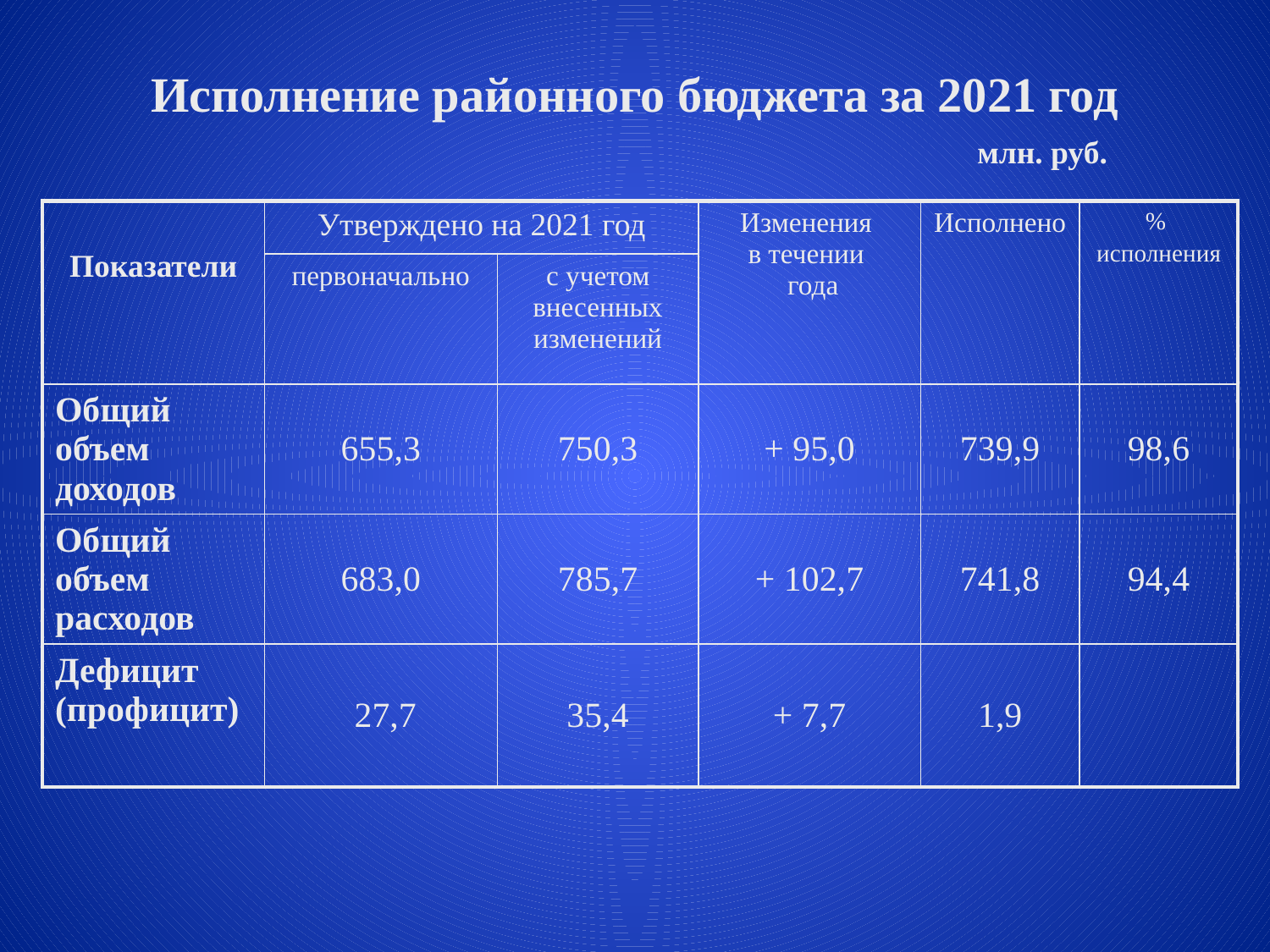

# Исполнение районного бюджета за 2021 год млн. руб.
| Показатели | Утверждено на 2021 год |  | Изменения в течении года | Исполнено | % исполнения |
| --- | --- | --- | --- | --- | --- |
|  | первоначально | с учетом внесенных изменений |  |  |  |
| Общий объем доходов | 655,3 | 750,3 | + 95,0 | 739,9 | 98,6 |
| Общий объем расходов | 683,0 | 785,7 | + 102,7 | 741,8 | 94,4 |
| Дефицит (профицит) | 27,7 | 35,4 | + 7,7 | 1,9 |  |